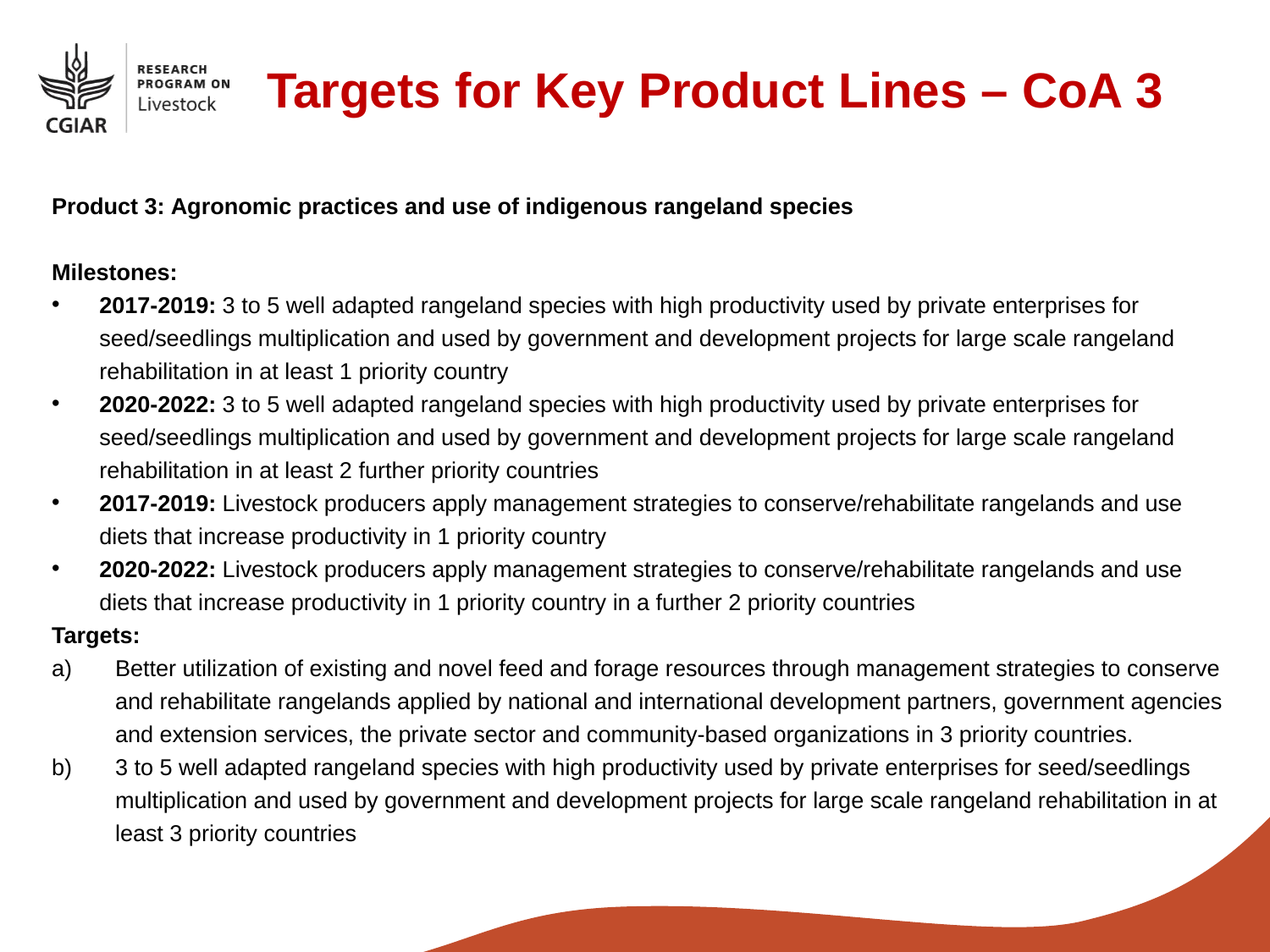

Targets for Key Product Lines – CoA 3
Product 3: Agronomic practices and use of indigenous rangeland species

Milestones:
2017-2019: 3 to 5 well adapted rangeland species with high productivity used by private enterprises for seed/seedlings multiplication and used by government and development projects for large scale rangeland rehabilitation in at least 1 priority country
2020-2022: 3 to 5 well adapted rangeland species with high productivity used by private enterprises for seed/seedlings multiplication and used by government and development projects for large scale rangeland rehabilitation in at least 2 further priority countries
2017-2019: Livestock producers apply management strategies to conserve/rehabilitate rangelands and use diets that increase productivity in 1 priority country
2020-2022: Livestock producers apply management strategies to conserve/rehabilitate rangelands and use diets that increase productivity in 1 priority country in a further 2 priority countries
Targets:
Better utilization of existing and novel feed and forage resources through management strategies to conserve and rehabilitate rangelands applied by national and international development partners, government agencies and extension services, the private sector and community-based organizations in 3 priority countries.
3 to 5 well adapted rangeland species with high productivity used by private enterprises for seed/seedlings multiplication and used by government and development projects for large scale rangeland rehabilitation in at least 3 priority countries